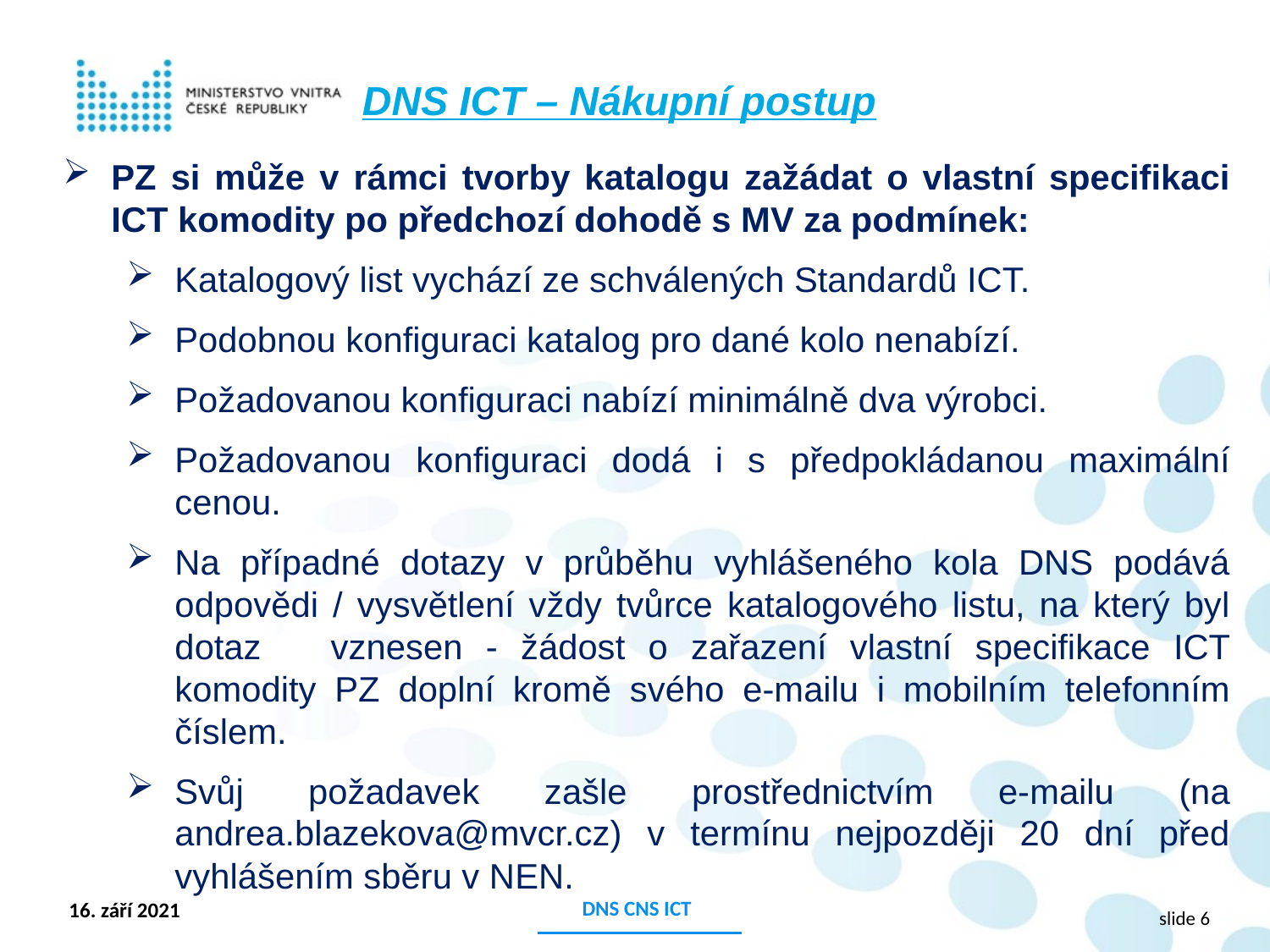

DNS ICT – Nákupní postup
PZ si může v rámci tvorby katalogu zažádat o vlastní specifikaci ICT komodity po předchozí dohodě s MV za podmínek:
Katalogový list vychází ze schválených Standardů ICT.
Podobnou konfiguraci katalog pro dané kolo nenabízí.
Požadovanou konfiguraci nabízí minimálně dva výrobci.
Požadovanou konfiguraci dodá i s předpokládanou maximální cenou.
Na případné dotazy v průběhu vyhlášeného kola DNS podává odpovědi / vysvětlení vždy tvůrce katalogového listu, na který byl dotaz   vznesen - žádost o zařazení vlastní specifikace ICT komodity PZ doplní kromě svého e-mailu i mobilním telefonním číslem.
Svůj požadavek zašle prostřednictvím e-mailu (na andrea.blazekova@mvcr.cz) v termínu nejpozději 20 dní před vyhlášením sběru v NEN.